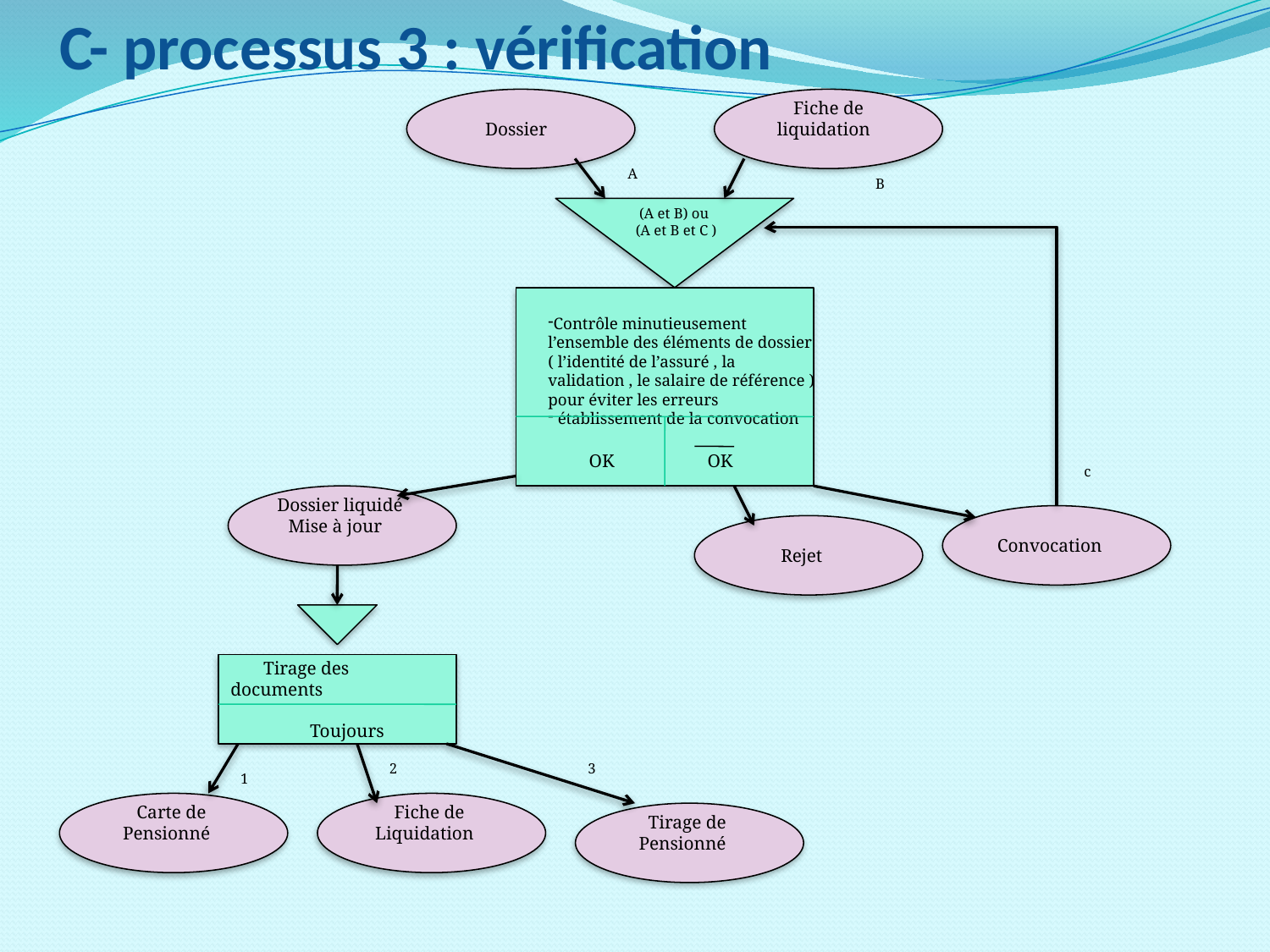

# C- processus 3 : vérification

Dossier

Fiche de liquidation

A
B

      (A et B) ou
     (A et B et C )

             OK                    OK
Contrôle minutieusement l’ensemble des éléments de dossier ( l’identité de l’assuré , la validation , le salaire de référence ) pour éviter les erreurs
 établissement de la convocation
c

Dossier liquidé
Mise à jour

Convocation

Rejet

       Tirage des documents

                 Toujours
2
3
1

Carte de
Pensionné

Fiche de
Liquidation

Tirage de
Pensionné